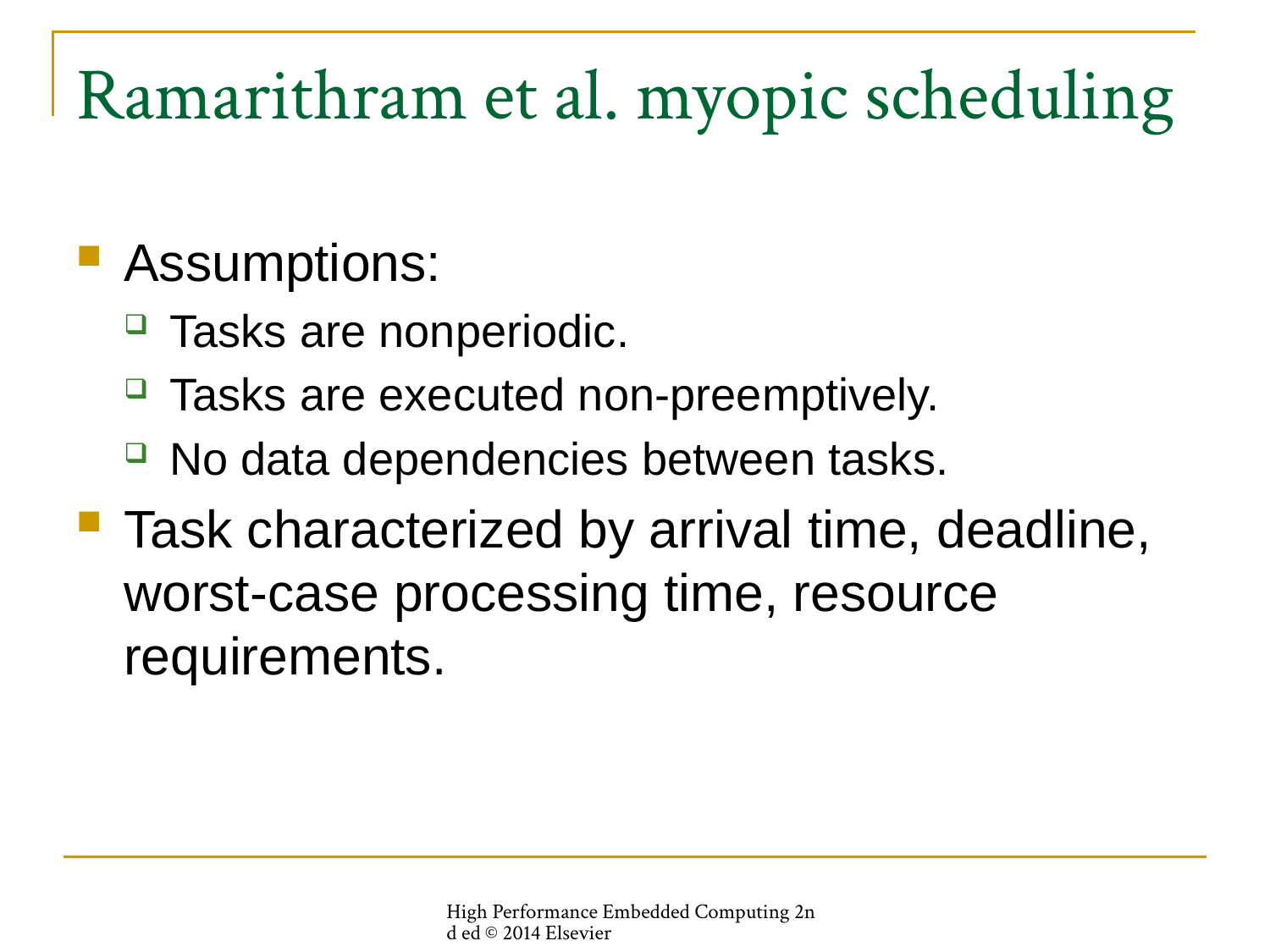

# Ramarithram et al. myopic scheduling
Assumptions:
Tasks are nonperiodic.
Tasks are executed non-preemptively.
No data dependencies between tasks.
Task characterized by arrival time, deadline, worst-case processing time, resource requirements.
High Performance Embedded Computing 2nd ed © 2014 Elsevier